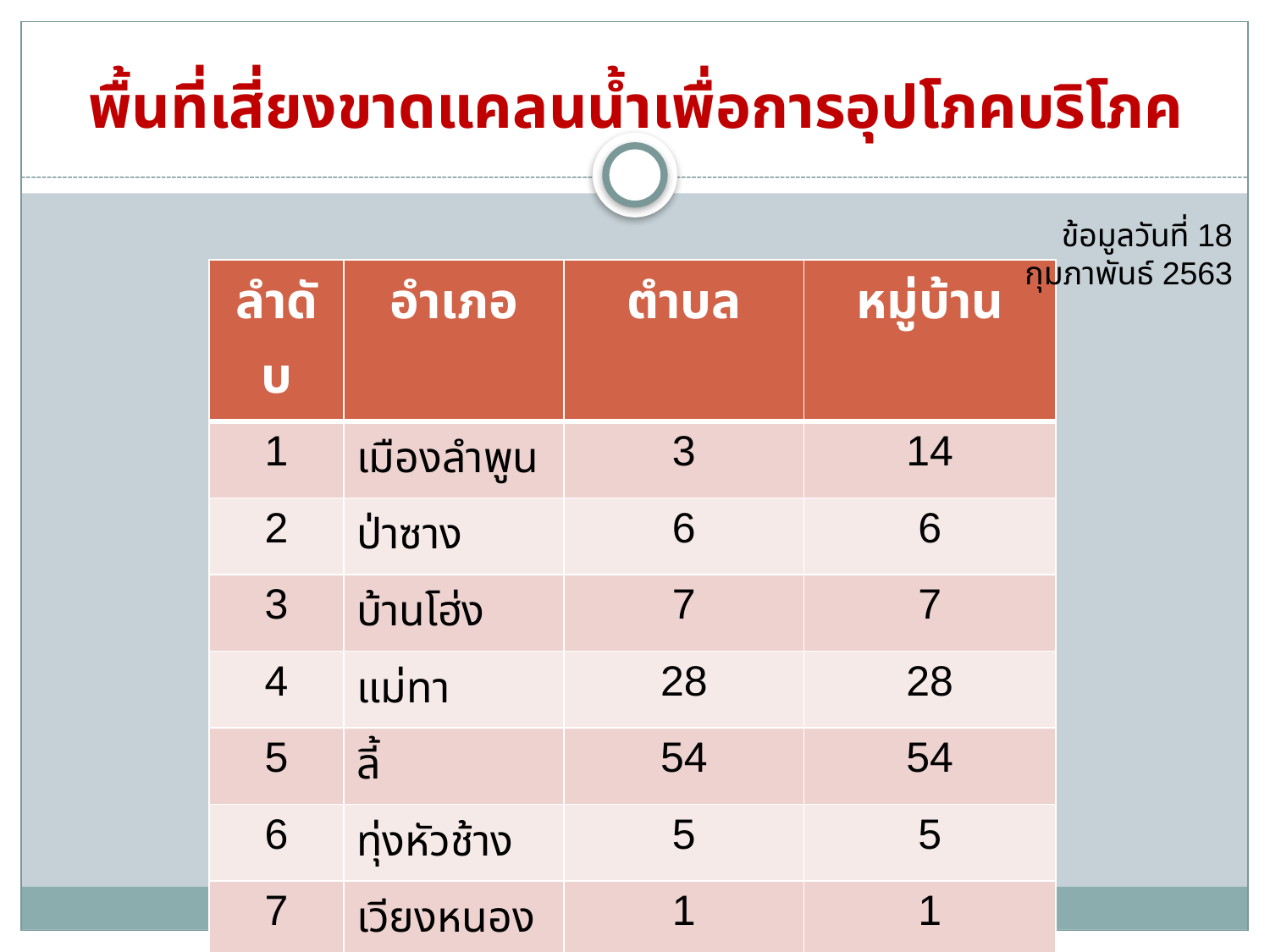

# พื้นที่เสี่ยงขาดแคลนน้ำเพื่อการอุปโภคบริโภค
ข้อมูลวันที่ 18 กุมภาพันธ์ 2563
| ลำดับ | อำเภอ | ตำบล | หมู่บ้าน |
| --- | --- | --- | --- |
| 1 | เมืองลำพูน | 3 | 14 |
| 2 | ป่าซาง | 6 | 6 |
| 3 | บ้านโฮ่ง | 7 | 7 |
| 4 | แม่ทา | 28 | 28 |
| 5 | ลี้ | 54 | 54 |
| 6 | ทุ่งหัวช้าง | 5 | 5 |
| 7 | เวียงหนองล่อง | 1 | 1 |
|  | 7 อำเภอ | 24 ตำบล | 115 หมู่บ้าน |